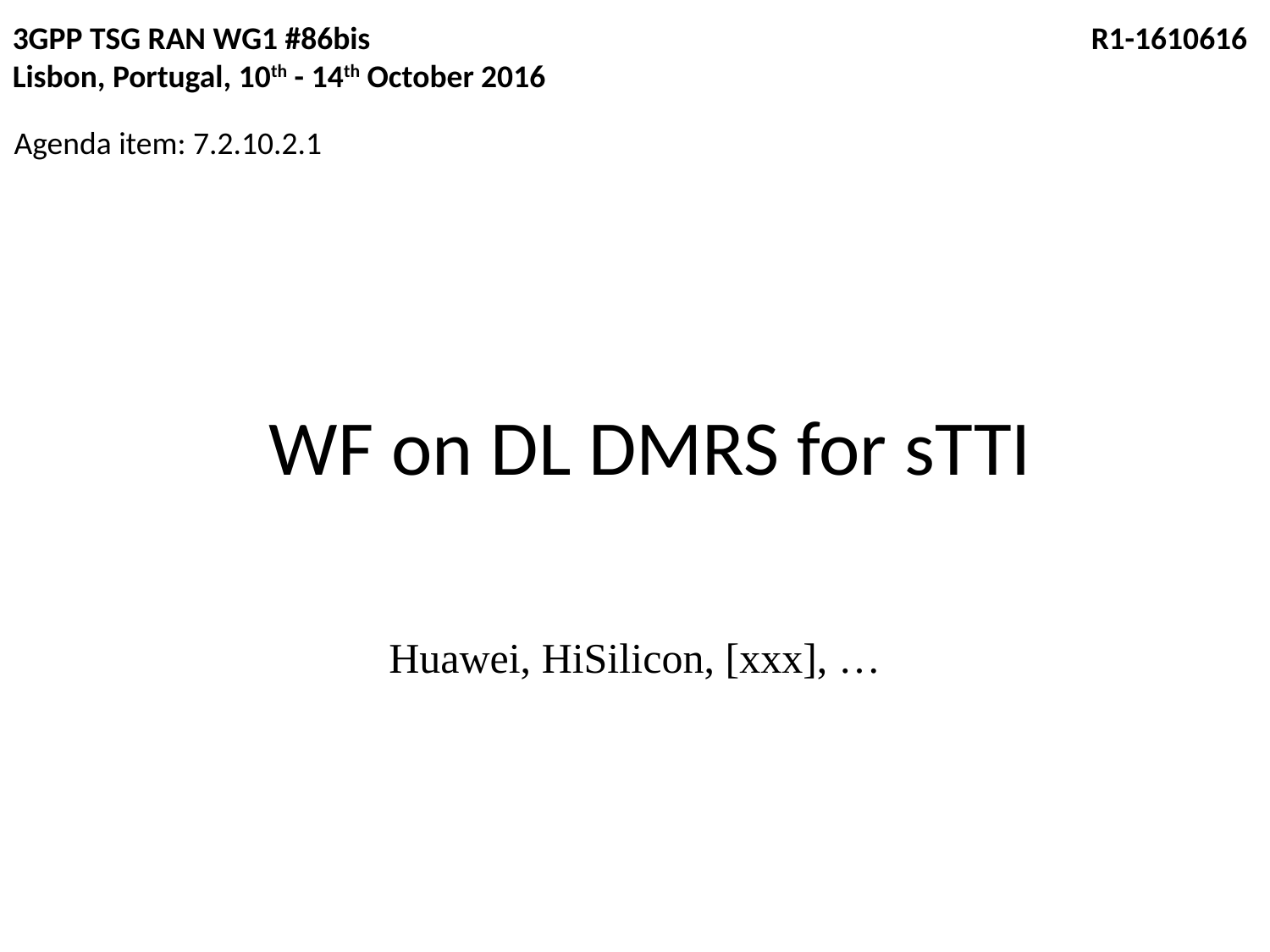

3GPP TSG RAN WG1 #86bis	             			                                            R1-1610616
Lisbon, Portugal, 10th - 14th October 2016
Agenda item: 7.2.10.2.1
# WF on DL DMRS for sTTI
Huawei, HiSilicon, [xxx], …